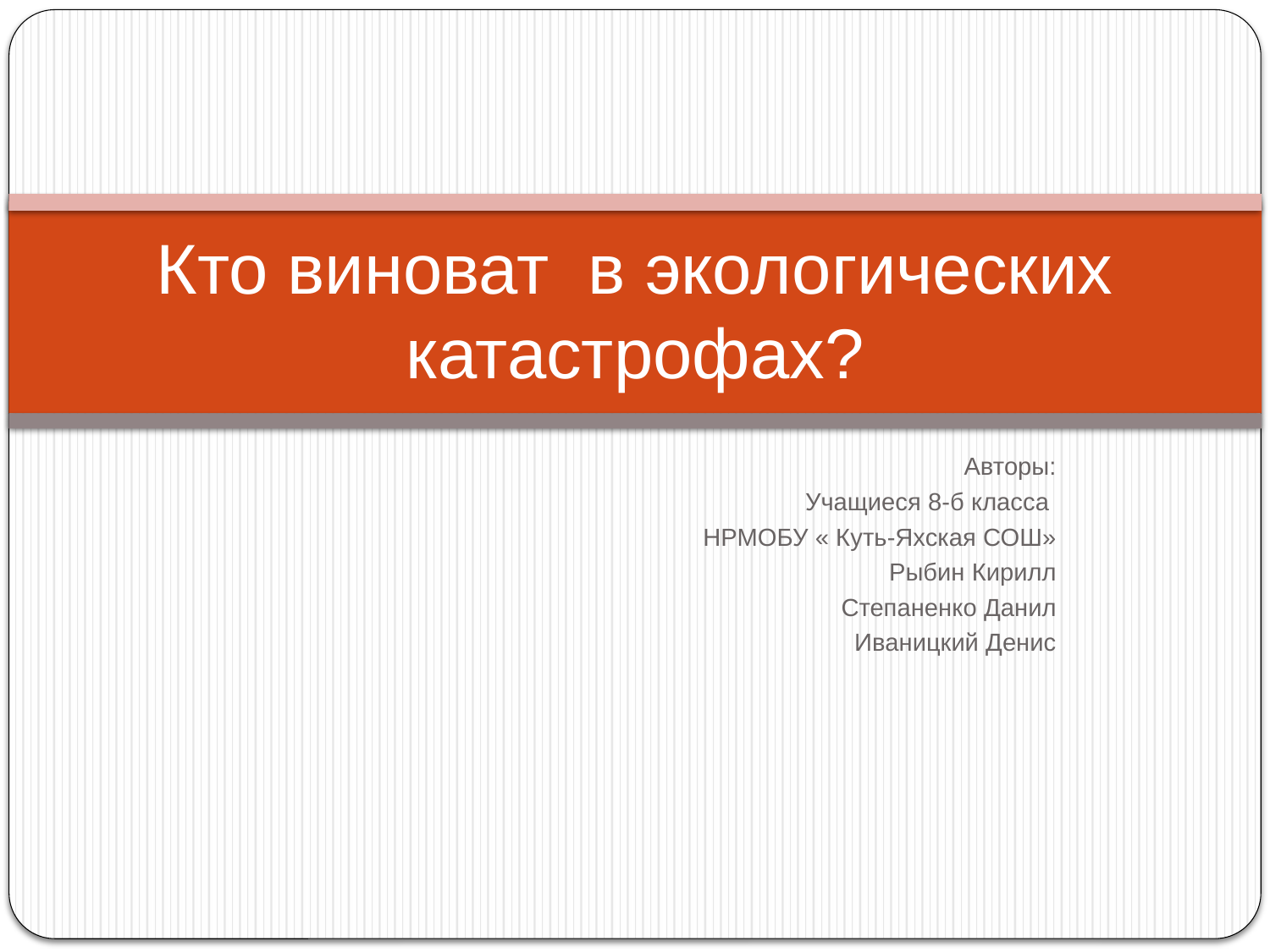

# Кто виноват  в экологических катастрофах?
Авторы:
Учащиеся 8-б класса
НРМОБУ « Куть-Яхская СОШ»
Рыбин Кирилл
Степаненко Данил
Иваницкий Денис